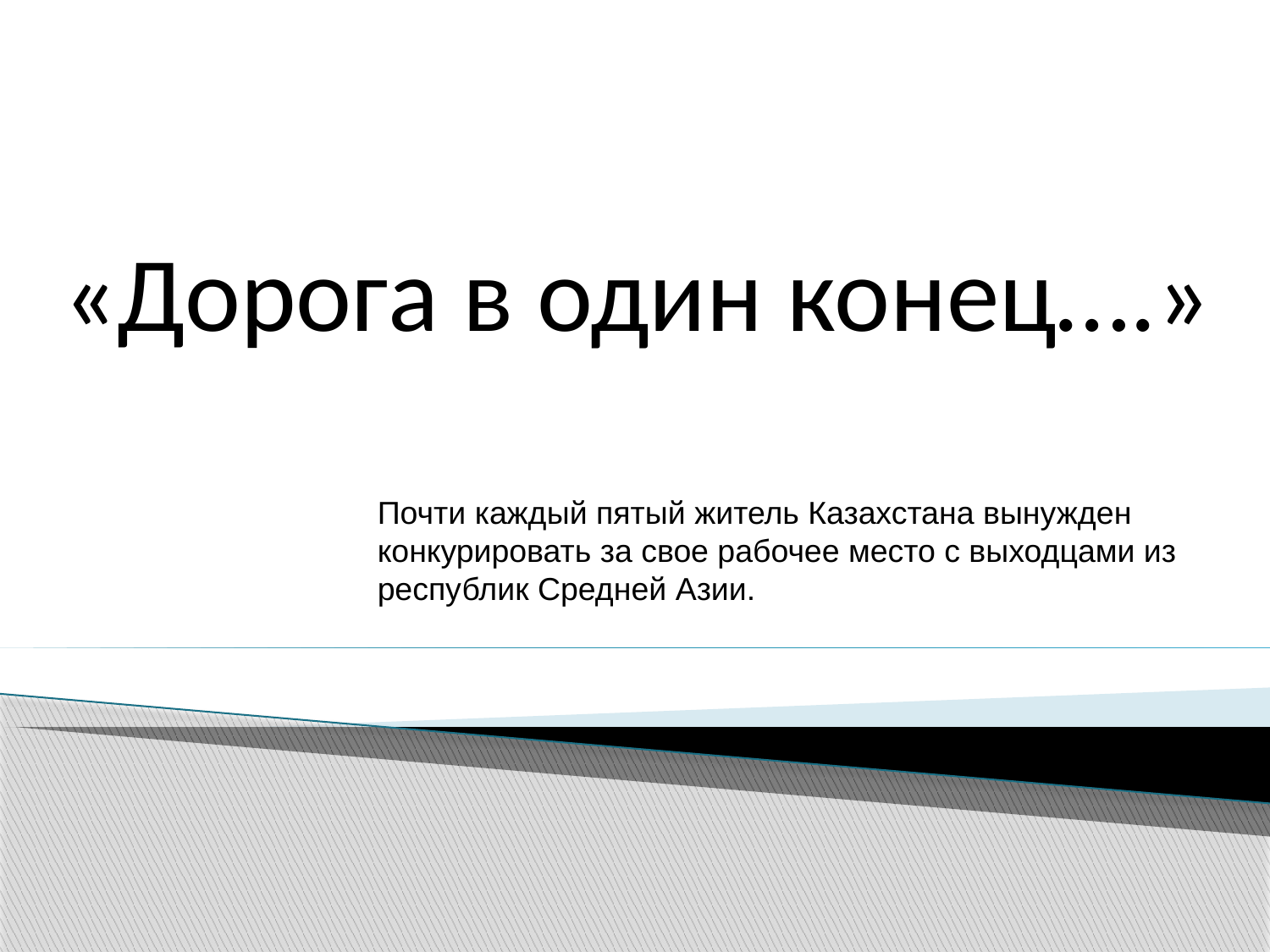

«Дорога в один конец….»

Почти каждый пятый житель Казахстана вынужден конкурировать за свое рабочее место с выходцами из республик Средней Азии.